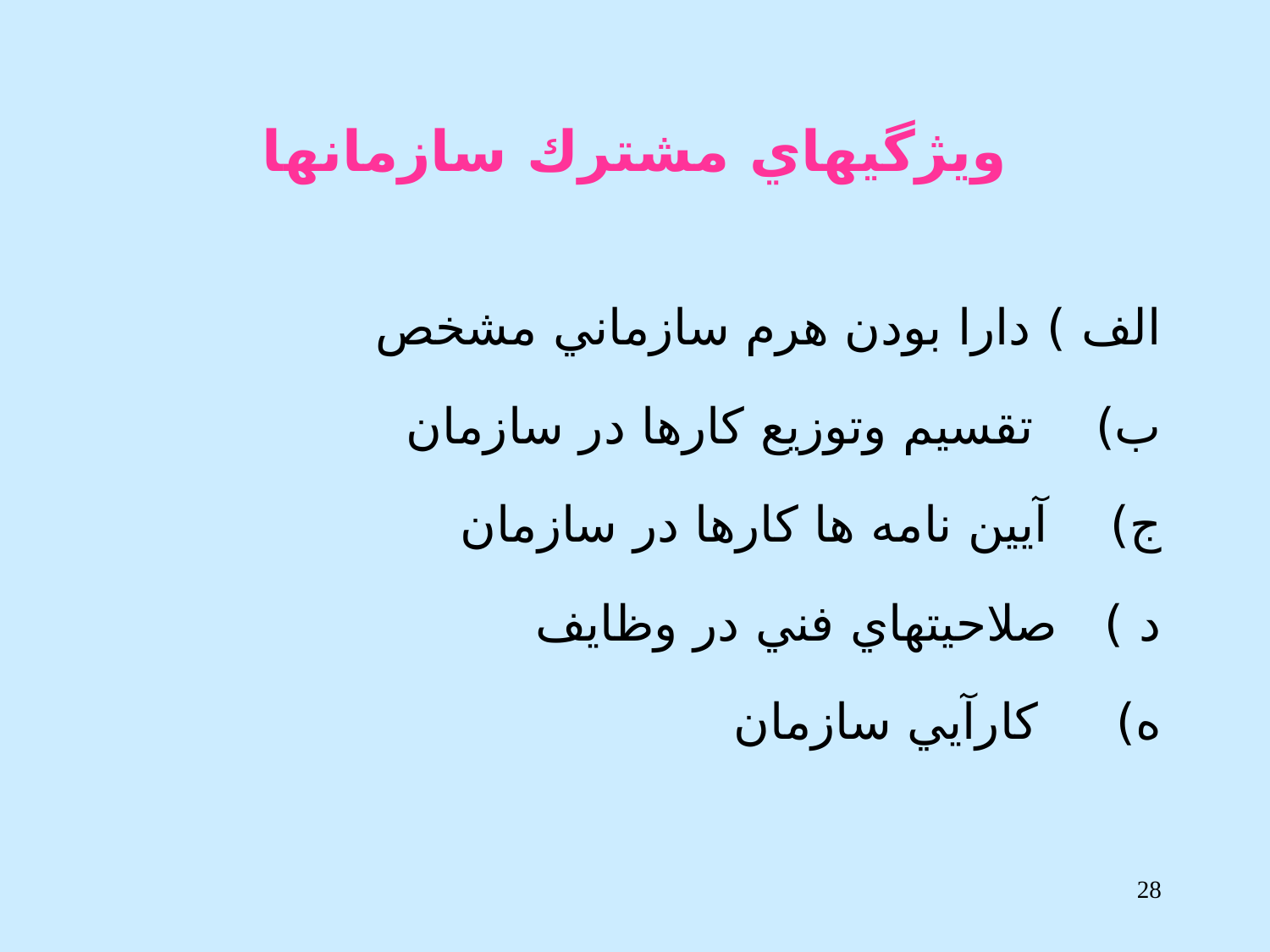

# ويژگيهاي مشترك سازمانها

الف ) دارا بودن هرم سازماني مشخص
ب)    تقسيم وتوزيع كارها در سازمان
ج)    آيين نامه ها كارها در سازمان
د )   صلاحيتهاي فني در وظايف
ه)     كارآيي سازمان

28